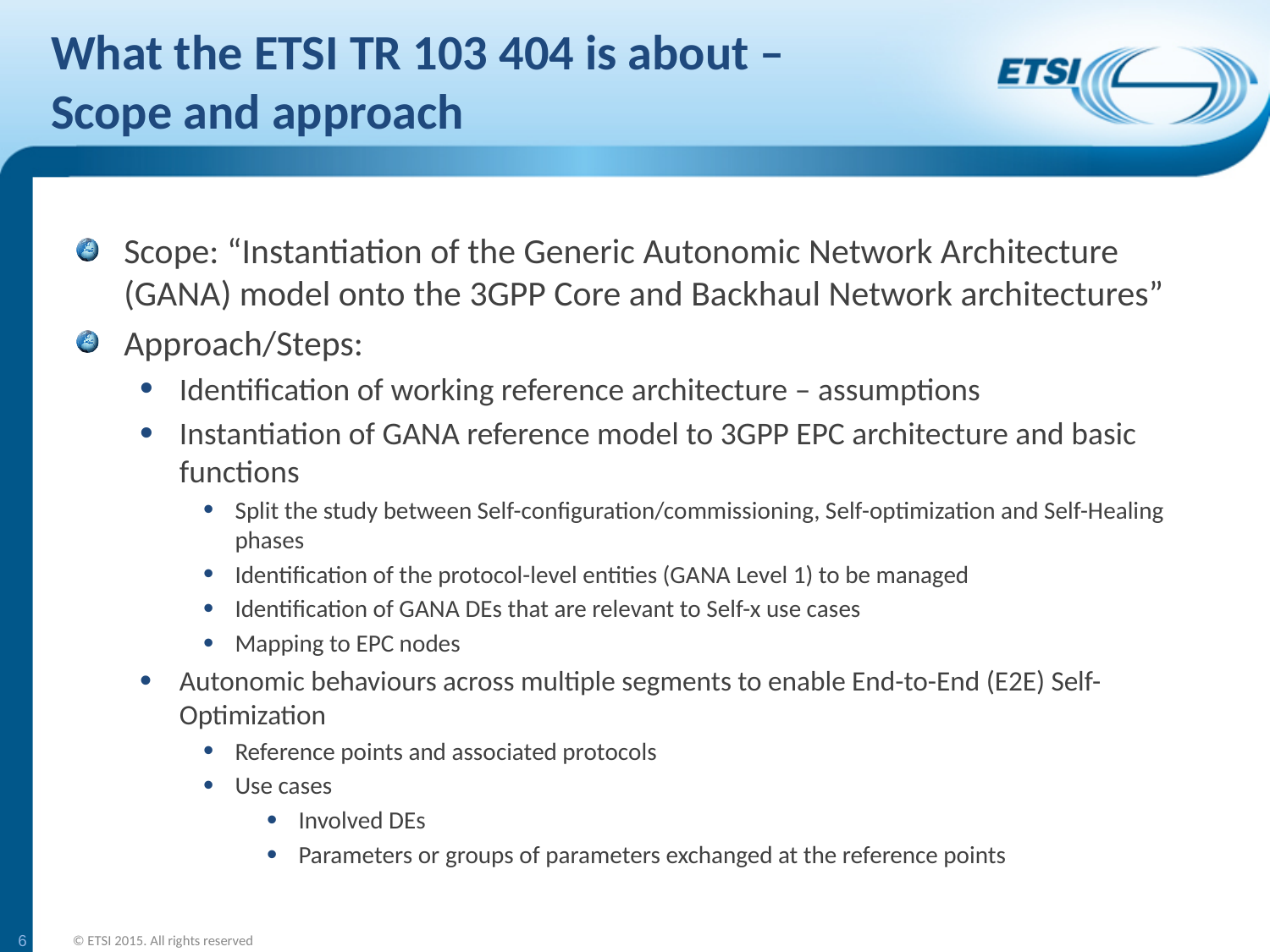

# What the ETSI TR 103 404 is about – Scope and approach
Scope: “Instantiation of the Generic Autonomic Network Architecture (GANA) model onto the 3GPP Core and Backhaul Network architectures”
Approach/Steps:
Identification of working reference architecture – assumptions
Instantiation of GANA reference model to 3GPP EPC architecture and basic functions
Split the study between Self-configuration/commissioning, Self-optimization and Self-Healing phases
Identification of the protocol-level entities (GANA Level 1) to be managed
Identification of GANA DEs that are relevant to Self-x use cases
Mapping to EPC nodes
Autonomic behaviours across multiple segments to enable End-to-End (E2E) Self-Optimization
Reference points and associated protocols
Use cases
Involved DEs
Parameters or groups of parameters exchanged at the reference points

6
© ETSI 2015. All rights reserved